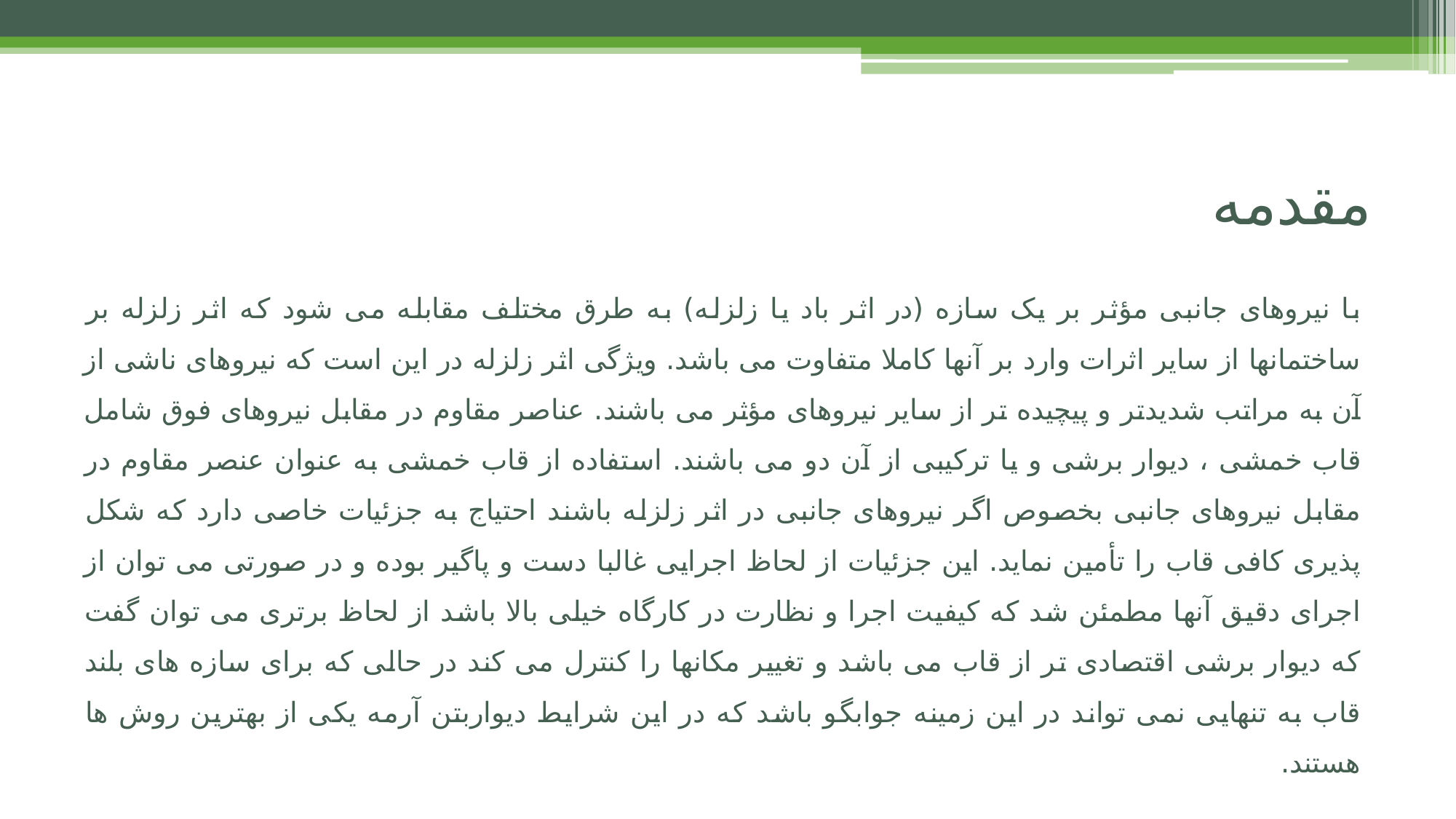

# مقدمه
با نیروهای جانبی مؤثر بر یک سازه (در اثر باد یا زلزله) به طرق مختلف مقابله می شود که اثر زلزله بر ساختمانها از سایر اثرات وارد بر آنها کاملا متفاوت می باشد. ویژگی اثر زلزله در این است که نیروهای ناشی از آن به مراتب شدیدتر و پیچیده تر از سایر نیروهای مؤثر می باشند. عناصر مقاوم در مقابل نیروهای فوق شامل قاب خمشی ، دیوار برشی و یا ترکیبی از آن دو می باشند. استفاده از قاب خمشی به عنوان عنصر مقاوم در مقابل نیروهای جانبی بخصوص اگر نیروهای جانبی در اثر زلزله باشند احتیاج به جزئیات خاصی دارد که شکل پذیری کافی قاب را تأمین نماید. این جزئیات از لحاظ اجرایی غالبا دست و پاگیر بوده و در صورتی می توان از اجرای دقیق آنها مطمئن شد که کیفیت اجرا و نظارت در کارگاه خیلی بالا باشد از لحاظ برتری می توان گفت که دیوار برشی اقتصادی تر از قاب می باشد و تغییر مکانها را کنترل می کند در حالی که برای سازه های بلند قاب به تنهایی نمی تواند در این زمینه جوابگو باشد که در این شرایط دیواربتن آرمه یکی از بهترین روش ها هستند.